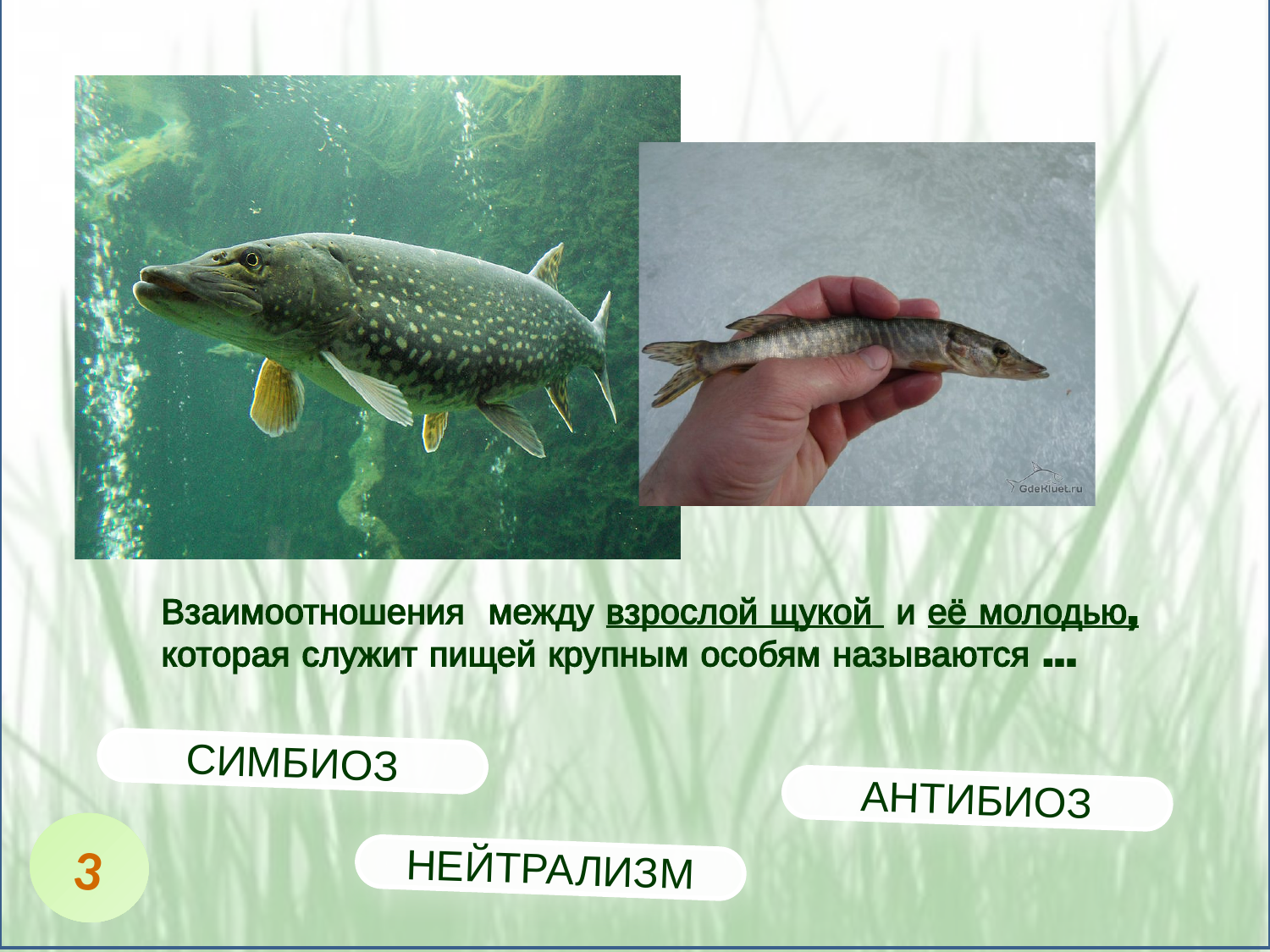

Взаимоотношения  между взрослой щукой  и её молодью, которая служит пищей крупным особям называются …
СИМБИОЗ
АНТИБИОЗ
3
НЕЙТРАЛИЗМ